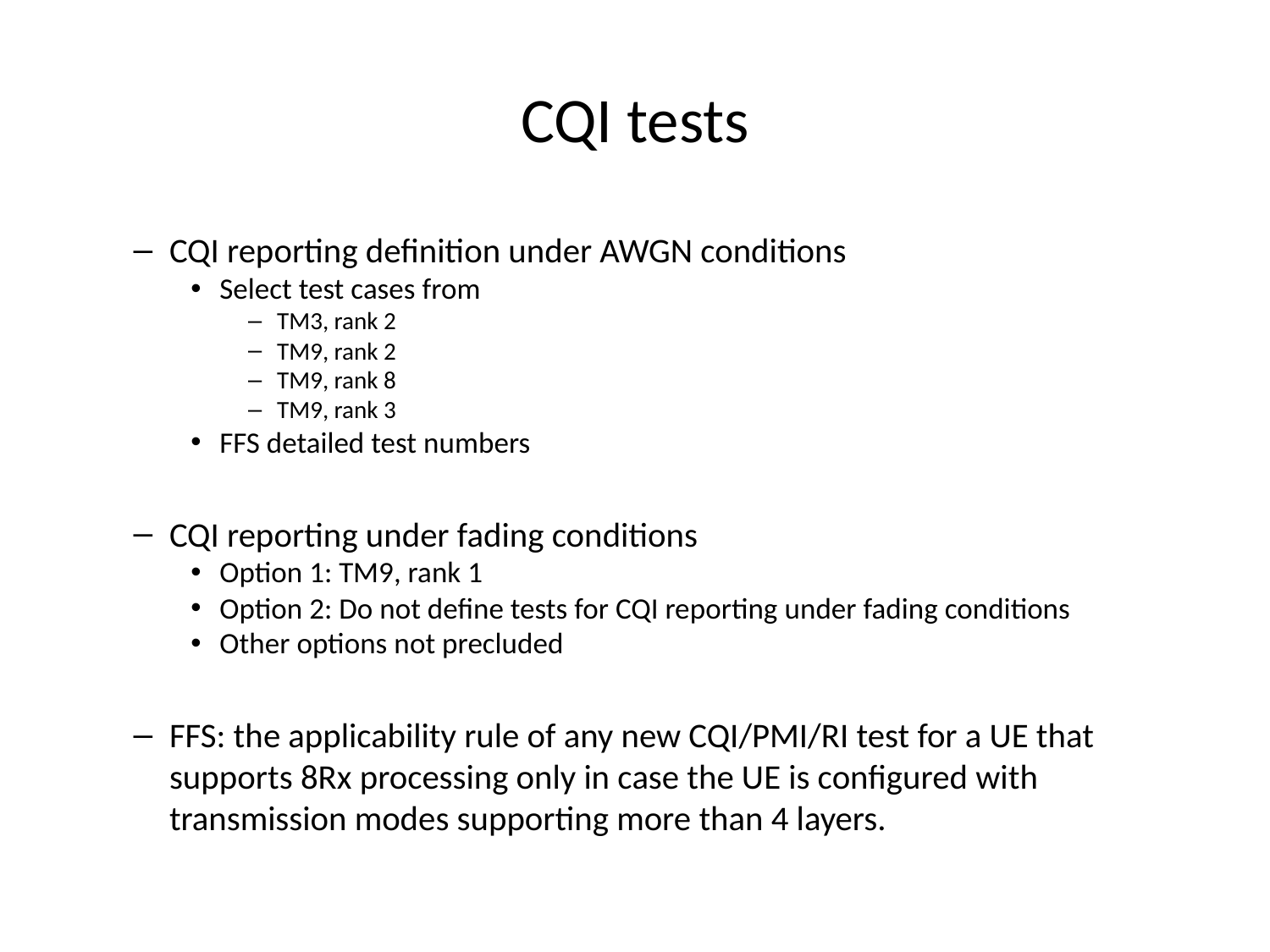

# CQI tests
CQI reporting definition under AWGN conditions
Select test cases from
TM3, rank 2
TM9, rank 2
TM9, rank 8
TM9, rank 3
FFS detailed test numbers

CQI reporting under fading conditions
Option 1: TM9, rank 1
Option 2: Do not define tests for CQI reporting under fading conditions
Other options not precluded

FFS: the applicability rule of any new CQI/PMI/RI test for a UE that supports 8Rx processing only in case the UE is configured with transmission modes supporting more than 4 layers.